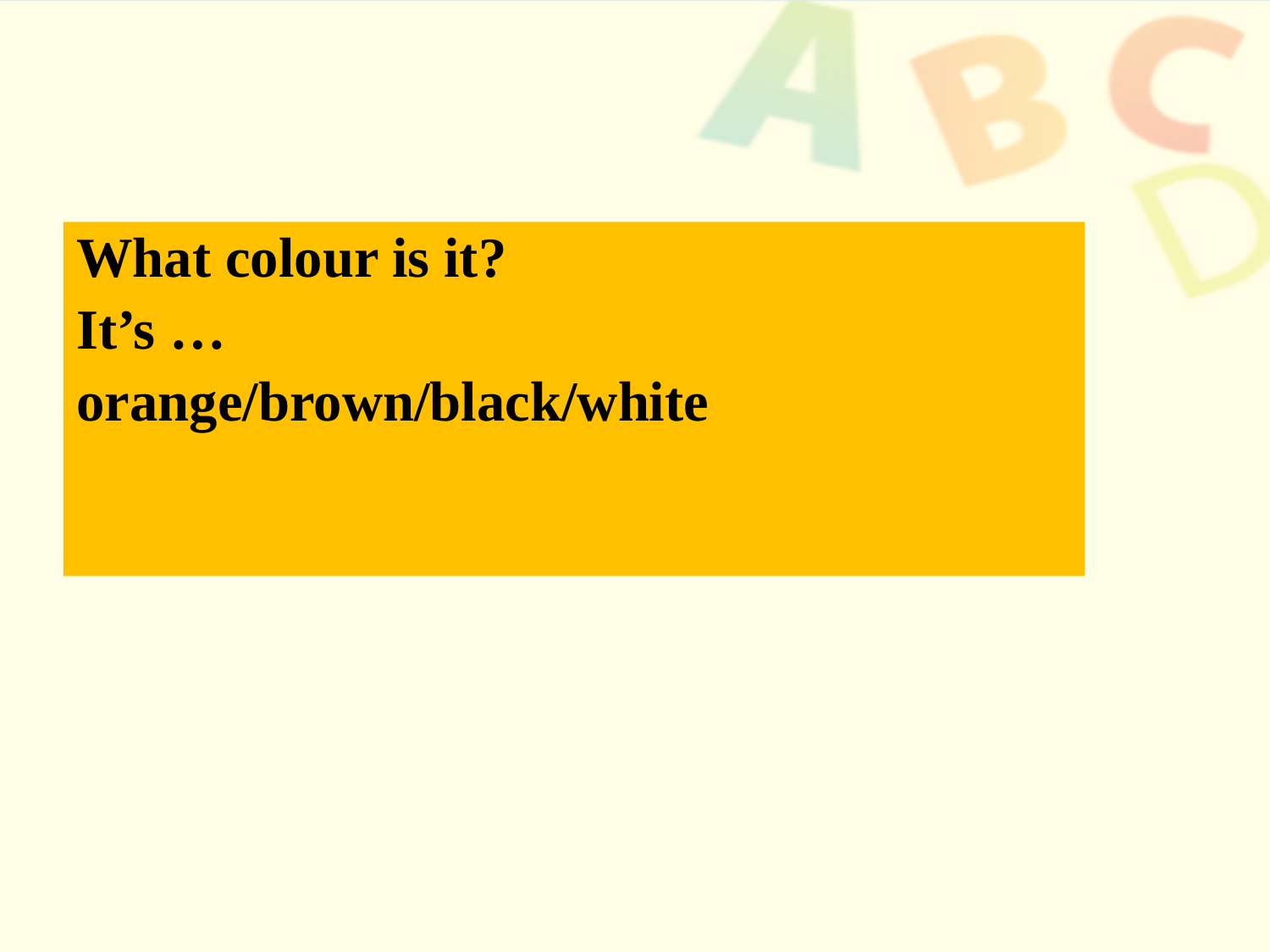

What colour is it?
It’s …
orange/brown/black/white